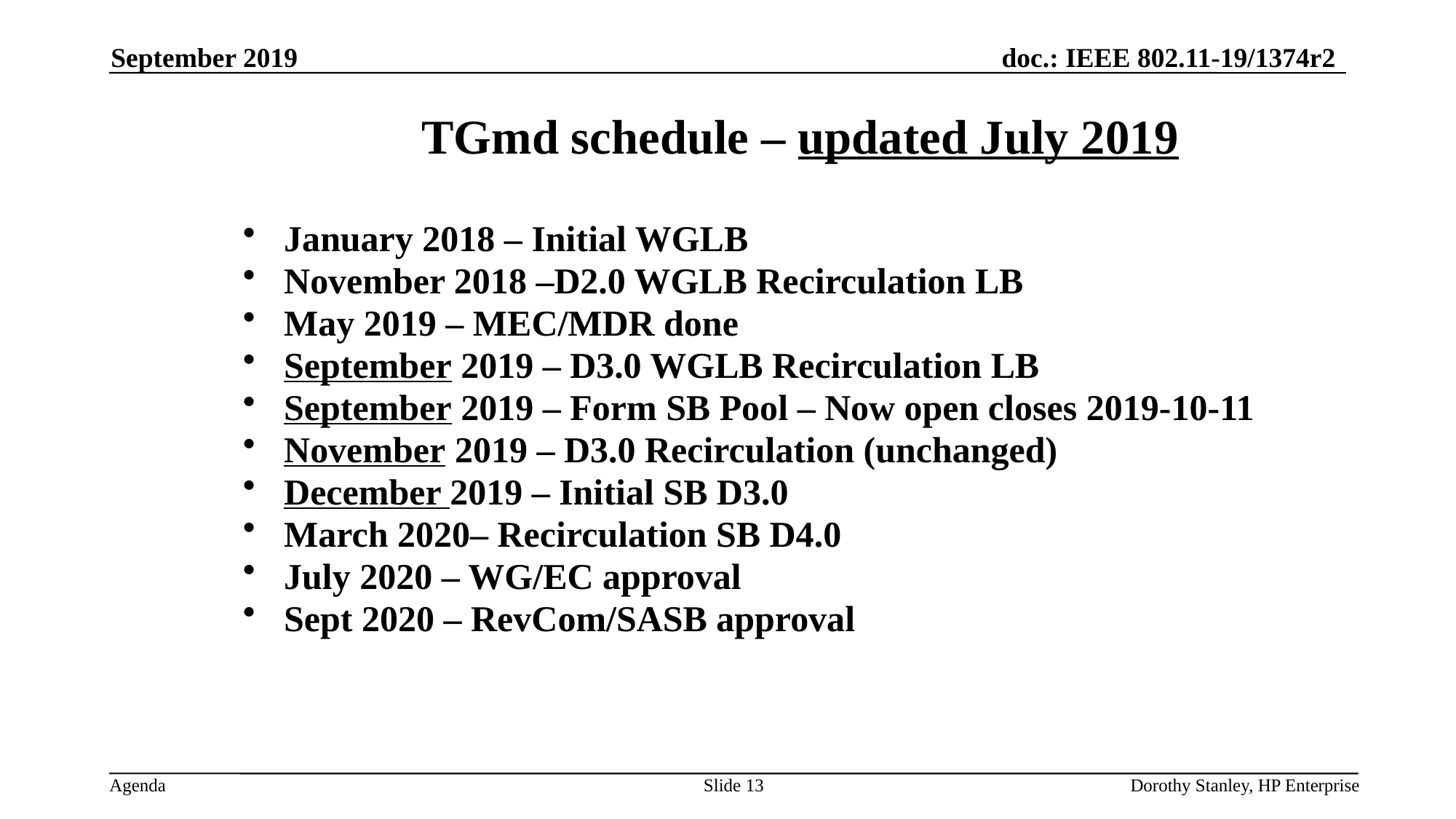

September 2019
# TGmd schedule – updated July 2019
January 2018 – Initial WGLB
November 2018 –D2.0 WGLB Recirculation LB
May 2019 – MEC/MDR done
September 2019 – D3.0 WGLB Recirculation LB
September 2019 – Form SB Pool – Now open closes 2019-10-11
November 2019 – D3.0 Recirculation (unchanged)
December 2019 – Initial SB D3.0
March 2020– Recirculation SB D4.0
July 2020 – WG/EC approval
Sept 2020 – RevCom/SASB approval
Slide 13
Dorothy Stanley, HP Enterprise